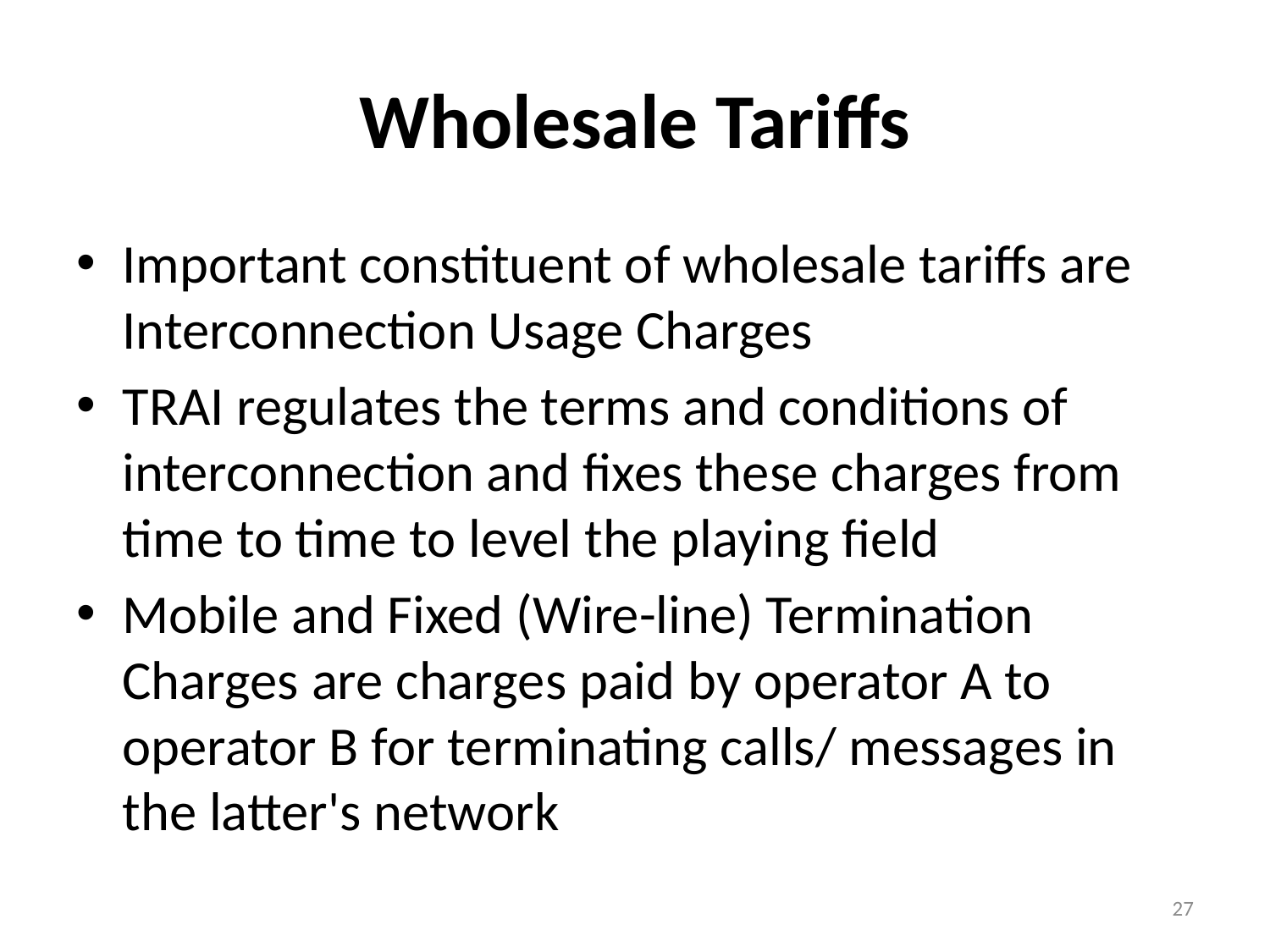

# Wholesale Tariffs
Important constituent of wholesale tariffs are Interconnection Usage Charges
TRAI regulates the terms and conditions of interconnection and fixes these charges from time to time to level the playing field
Mobile and Fixed (Wire-line) Termination Charges are charges paid by operator A to operator B for terminating calls/ messages in the latter's network

27